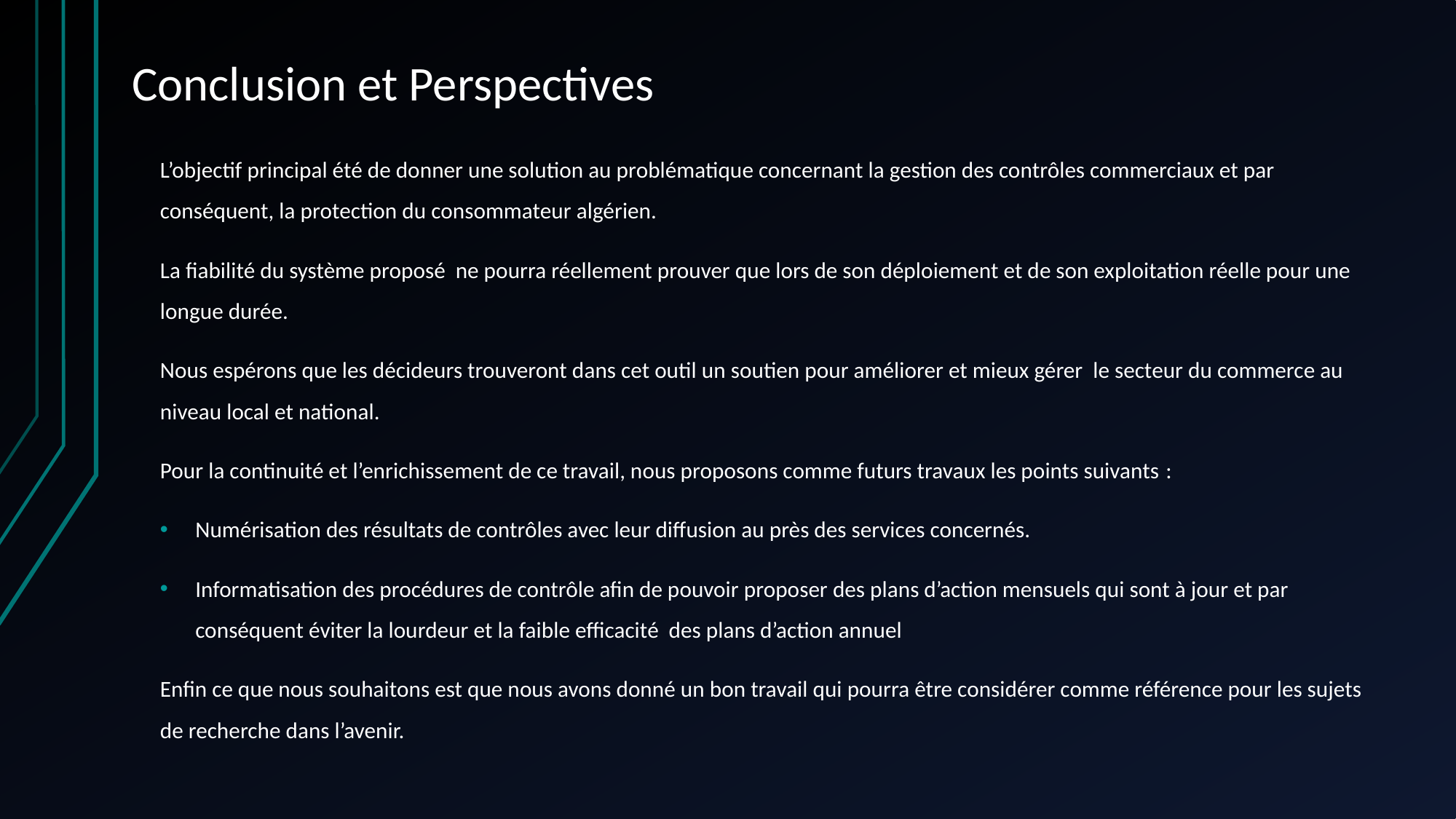

# Conclusion et Perspectives
L’objectif principal été de donner une solution au problématique concernant la gestion des contrôles commerciaux et par conséquent, la protection du consommateur algérien.
La fiabilité du système proposé  ne pourra réellement prouver que lors de son déploiement et de son exploitation réelle pour une longue durée.
Nous espérons que les décideurs trouveront dans cet outil un soutien pour améliorer et mieux gérer  le secteur du commerce au niveau local et national.
Pour la continuité et l’enrichissement de ce travail, nous proposons comme futurs travaux les points suivants :
Numérisation des résultats de contrôles avec leur diffusion au près des services concernés.
Informatisation des procédures de contrôle afin de pouvoir proposer des plans d’action mensuels qui sont à jour et par conséquent éviter la lourdeur et la faible efficacité  des plans d’action annuel
Enfin ce que nous souhaitons est que nous avons donné un bon travail qui pourra être considérer comme référence pour les sujets de recherche dans l’avenir.